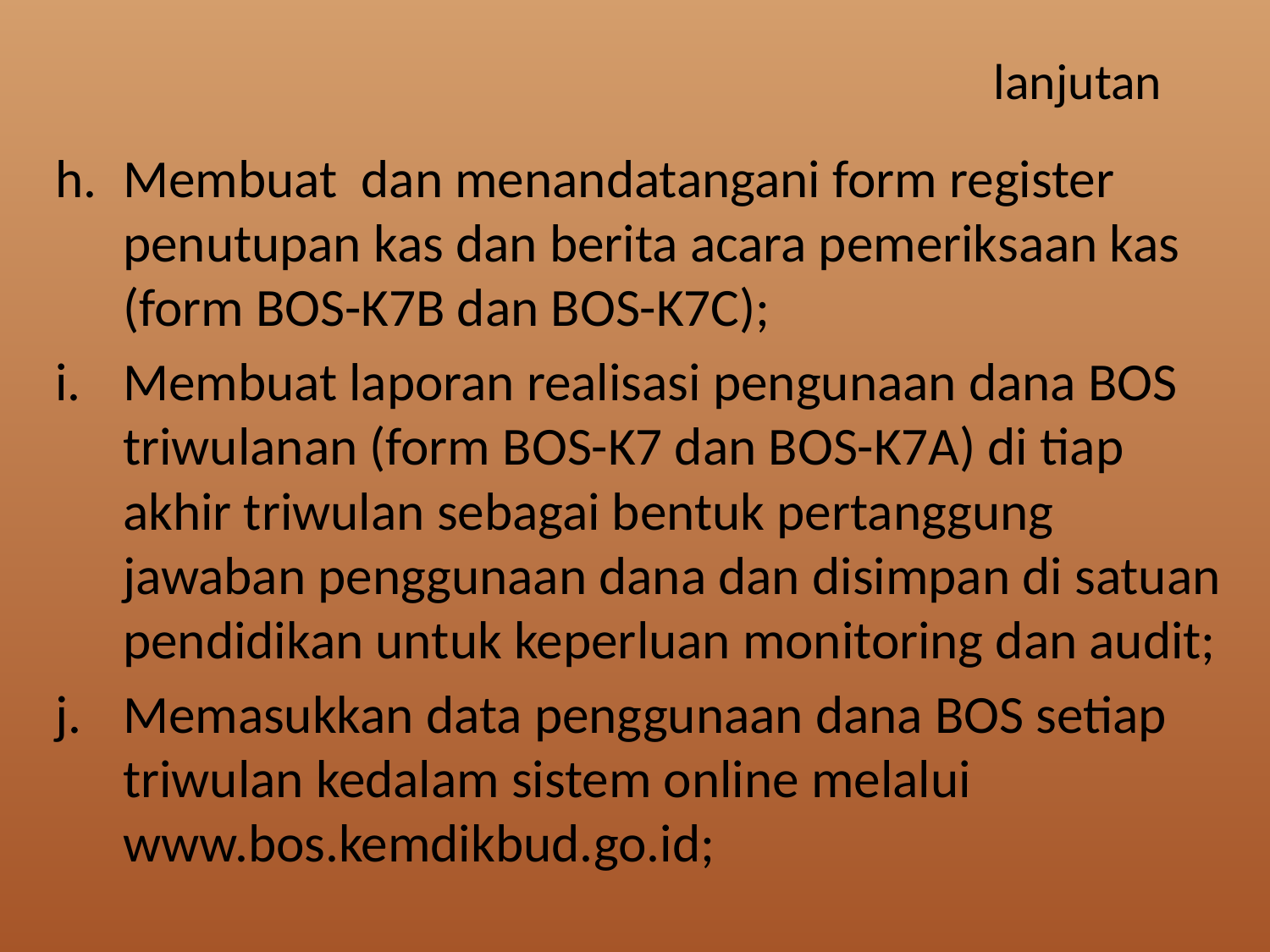

# lanjutan
Membuat  dan menandatangani form register penutupan kas dan berita acara pemeriksaan kas (form BOS-K7B dan BOS-K7C);
Membuat laporan realisasi pengunaan dana BOS triwulanan (form BOS-K7 dan BOS-K7A) di tiap akhir triwulan sebagai bentuk pertanggung jawaban penggunaan dana dan disimpan di satuan pendidikan untuk keperluan monitoring dan audit;
Memasukkan data penggunaan dana BOS setiap triwulan kedalam sistem online melalui www.bos.kemdikbud.go.id;